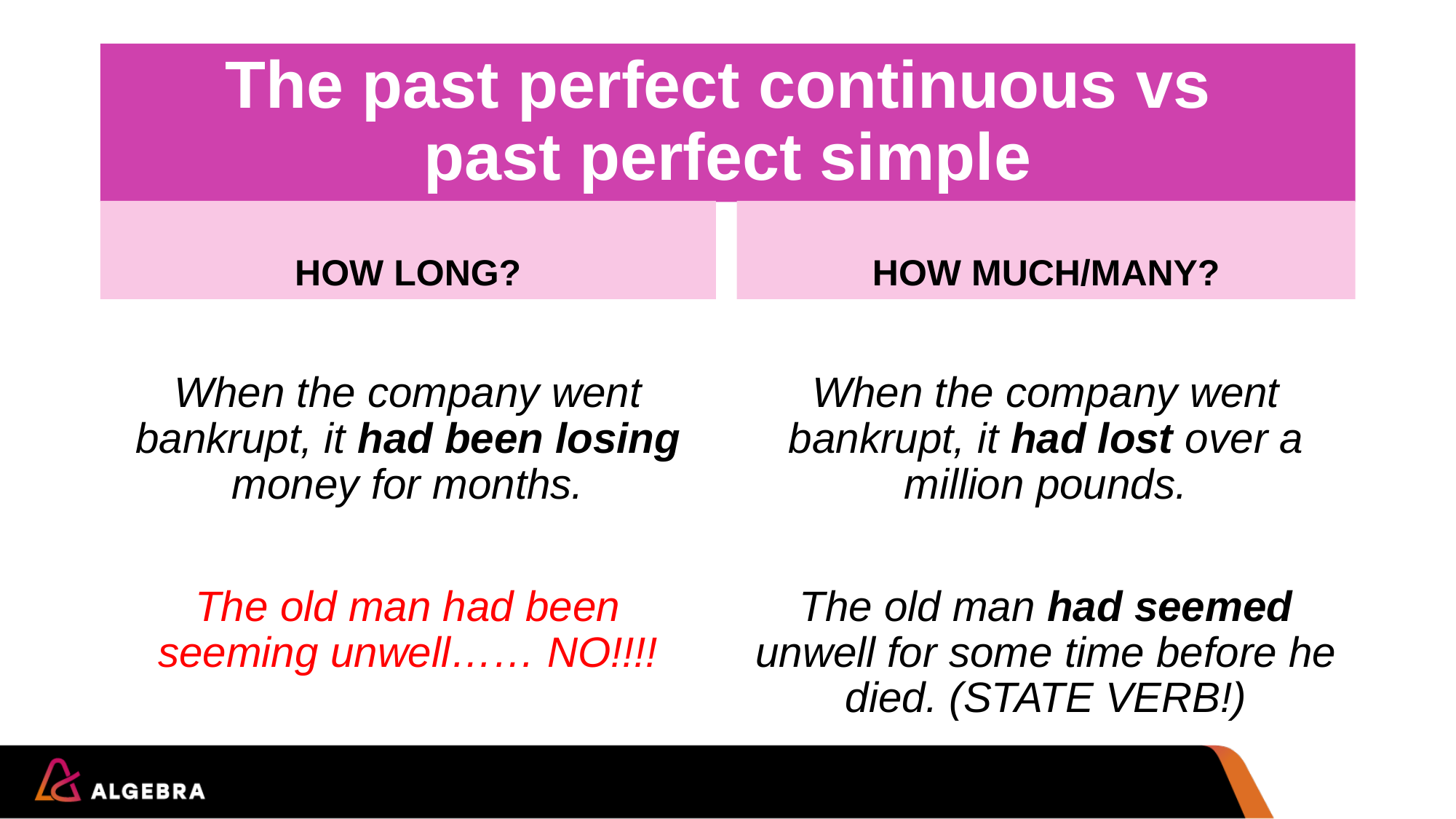

# The past perfect continuous vs past perfect simple
HOW LONG?
HOW MUCH/MANY?

When the company went bankrupt, it had been losing money for months.

The old man had been seeming unwell…… NO!!!!

When the company went bankrupt, it had lost over a million pounds.

The old man had seemed unwell for some time before he died. (STATE VERB!)